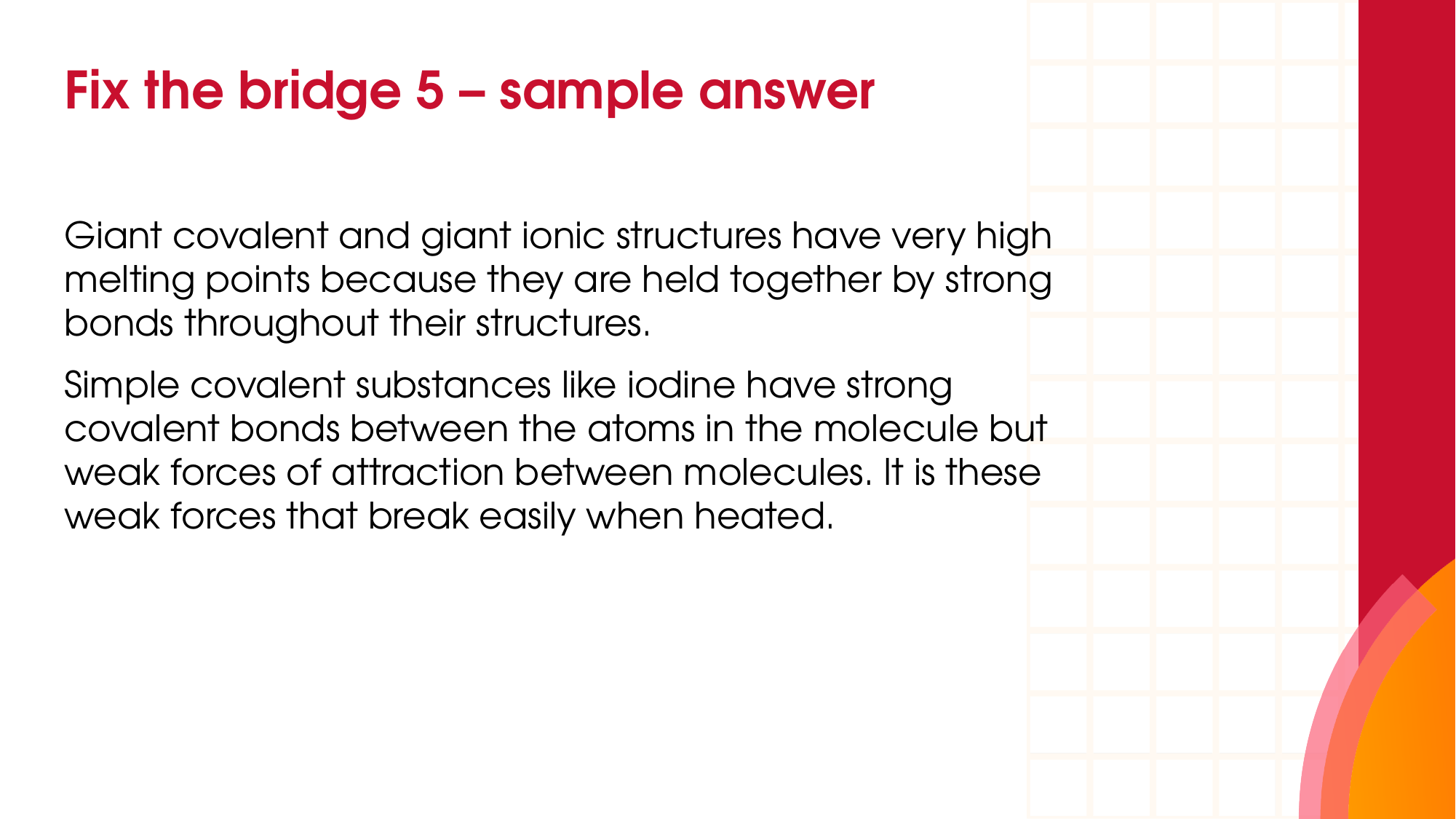

# Fix the bridge 5 – sample answer

Giant covalent and giant ionic structures have very high melting points because they are held together by strong bonds throughout their structures.
Simple covalent substances like iodine have strong covalent bonds between the atoms in the molecule but weak forces of attraction between molecules. It is these weak forces that break easily when heated.